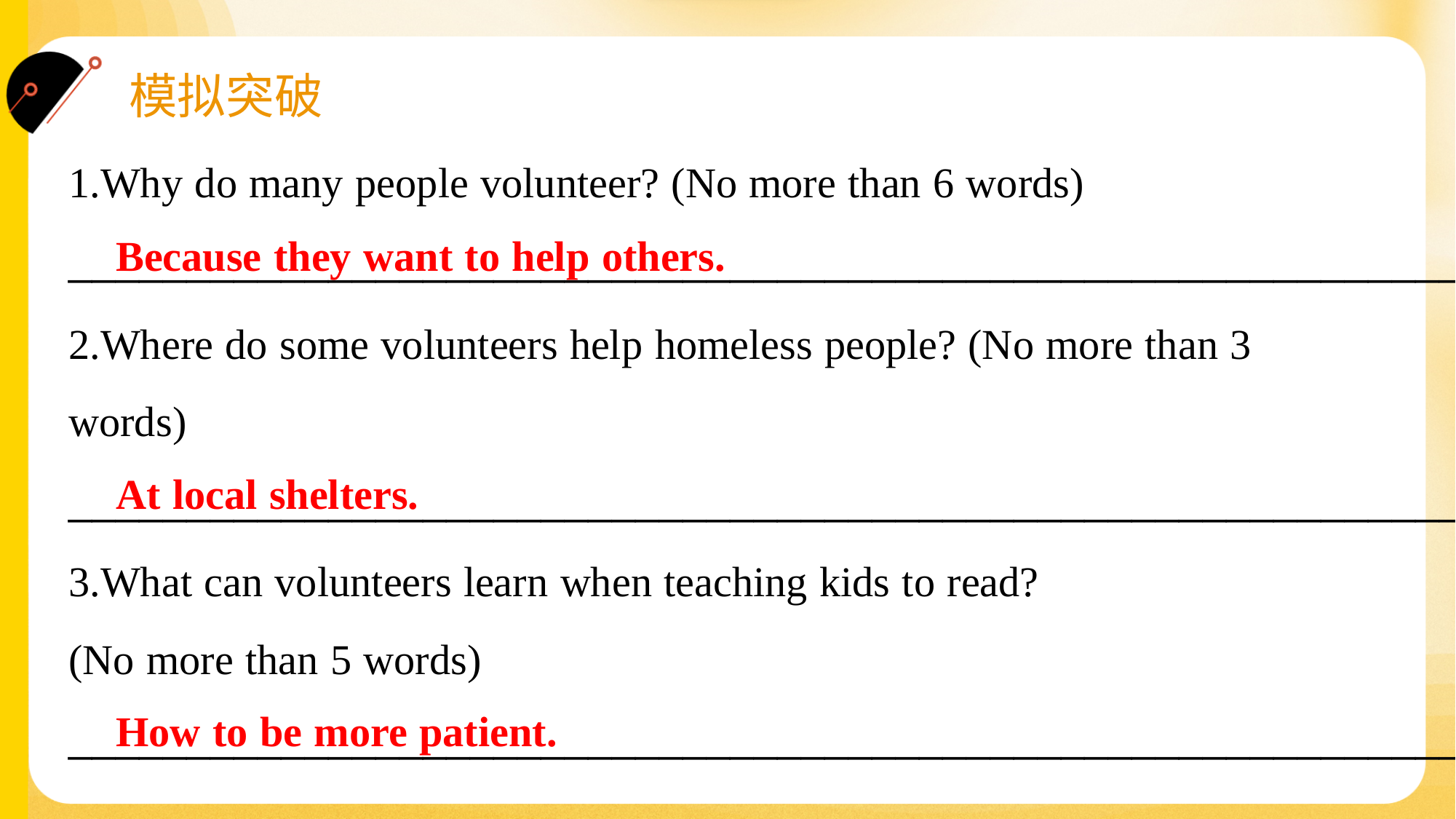

1.Why do many people volunteer? (No more than 6 words)
______________________________________________________________

    Because they want to help others.
2.Where do some volunteers help homeless people? (No more than 3
words)
______________________________________________________________

    At local shelters.
3.What can volunteers learn when teaching kids to read?
(No more than 5 words)
______________________________________________________________

    How to be more patient.